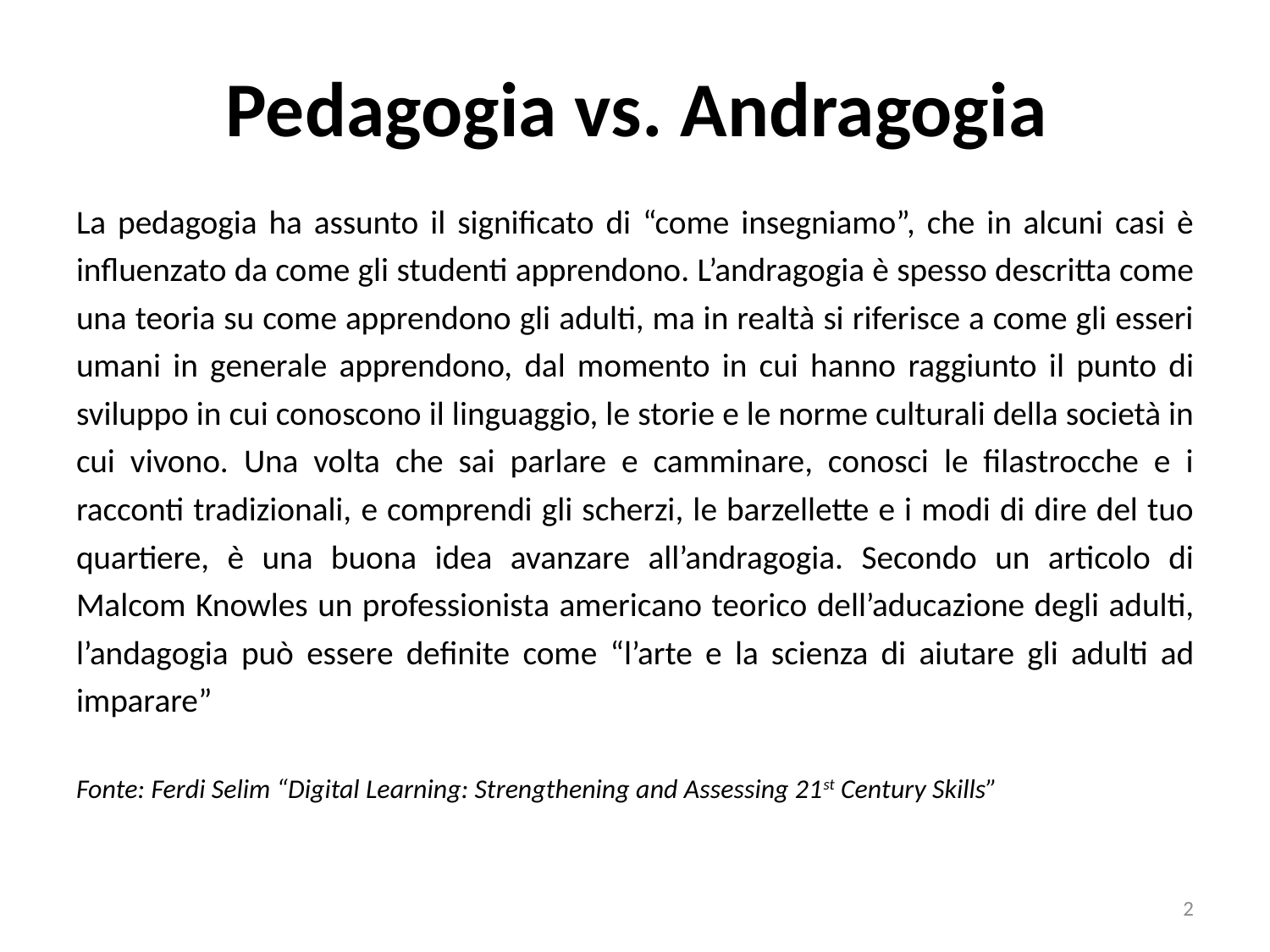

# Pedagogia vs. Andragogia
La pedagogia ha assunto il significato di “come insegniamo”, che in alcuni casi è influenzato da come gli studenti apprendono. L’andragogia è spesso descritta come una teoria su come apprendono gli adulti, ma in realtà si riferisce a come gli esseri umani in generale apprendono, dal momento in cui hanno raggiunto il punto di sviluppo in cui conoscono il linguaggio, le storie e le norme culturali della società in cui vivono. Una volta che sai parlare e camminare, conosci le filastrocche e i racconti tradizionali, e comprendi gli scherzi, le barzellette e i modi di dire del tuo quartiere, è una buona idea avanzare all’andragogia. Secondo un articolo di Malcom Knowles un professionista americano teorico dell’aducazione degli adulti, l’andagogia può essere definite come “l’arte e la scienza di aiutare gli adulti ad imparare”

Fonte: Ferdi Selim “Digital Learning: Strengthening and Assessing 21st Century Skills”

2